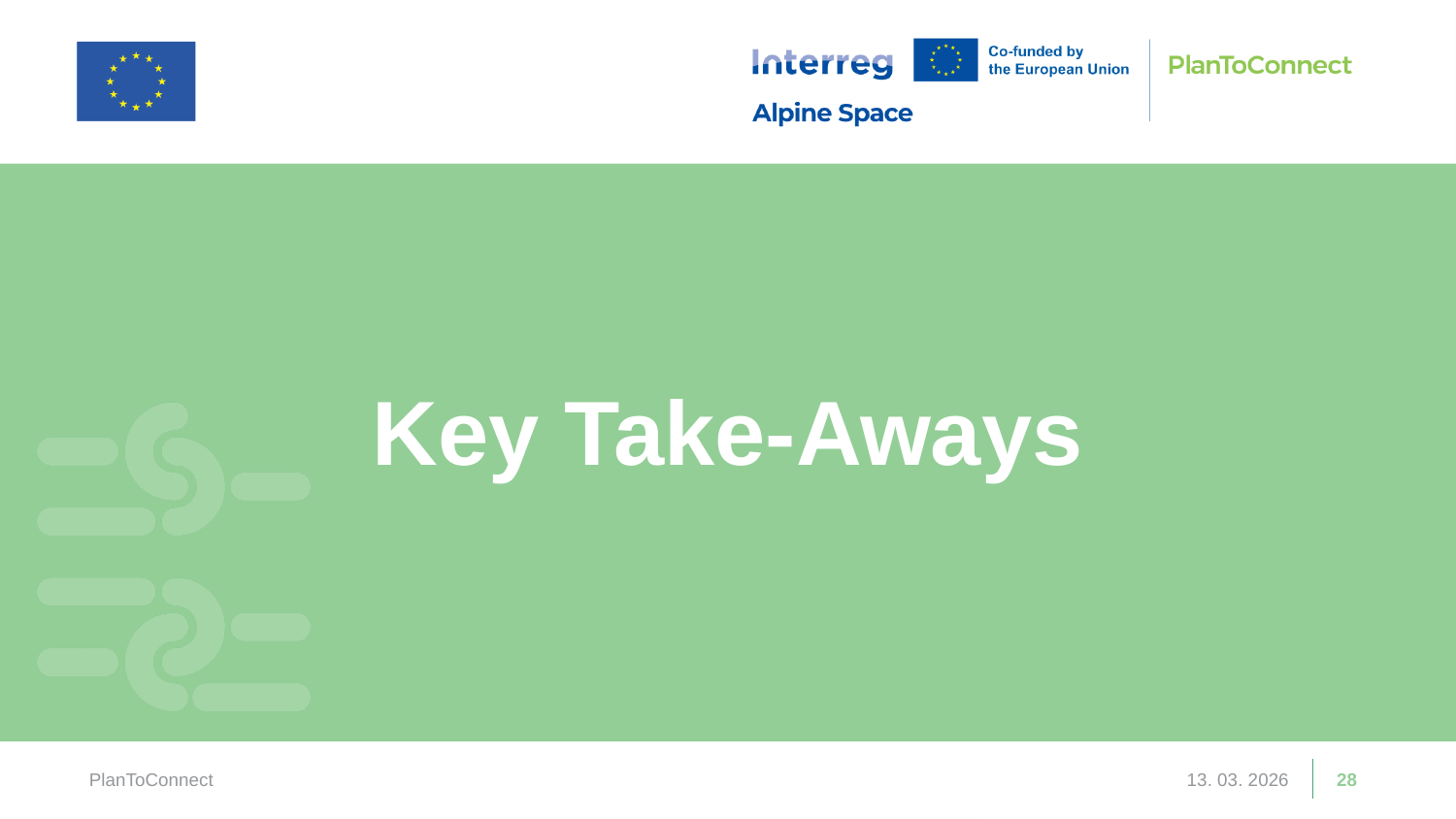

Key Take-Aways
PlanToConnect
13. 03. 2026
28